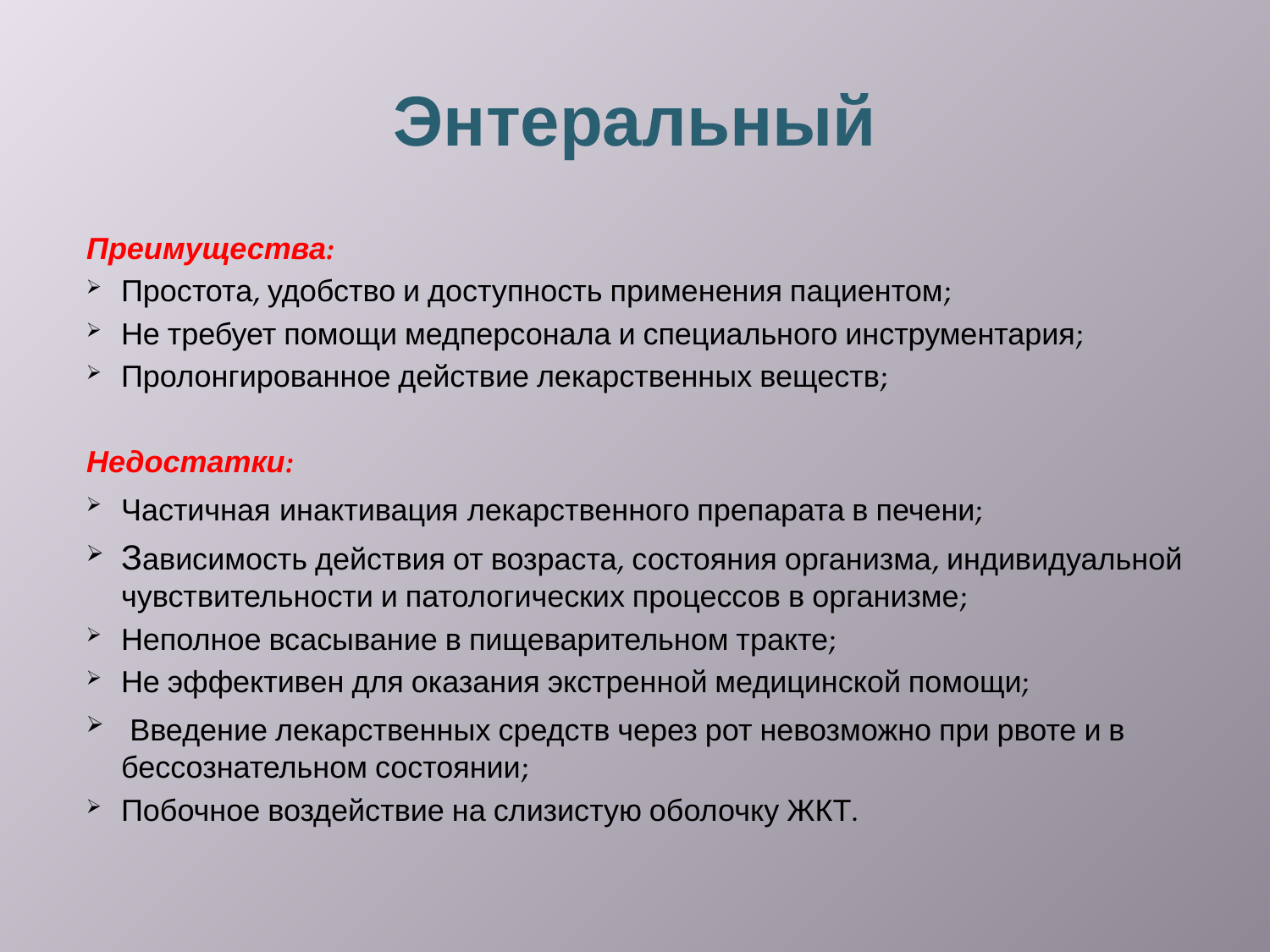

# Энтеральный
Преимущества:
Простота, удобство и доступность применения пациентом;
Не требует помощи медперсонала и специального инструментария;
Пролонгированное действие лекарственных веществ;

Недостатки:
Частичная инактивация лекарственного препарата в печени;
Зависимость действия от возраста, состояния организма, индивидуальной чувствительности и патологических процессов в организме;
Неполное всасывание в пищеварительном тракте;
Не эффективен для оказания экстренной медицинской помощи;
 Введение лекарственных средств через рот невозможно при рвоте и в бессознательном состоянии;
Побочное воздействие на слизистую оболочку ЖКТ.